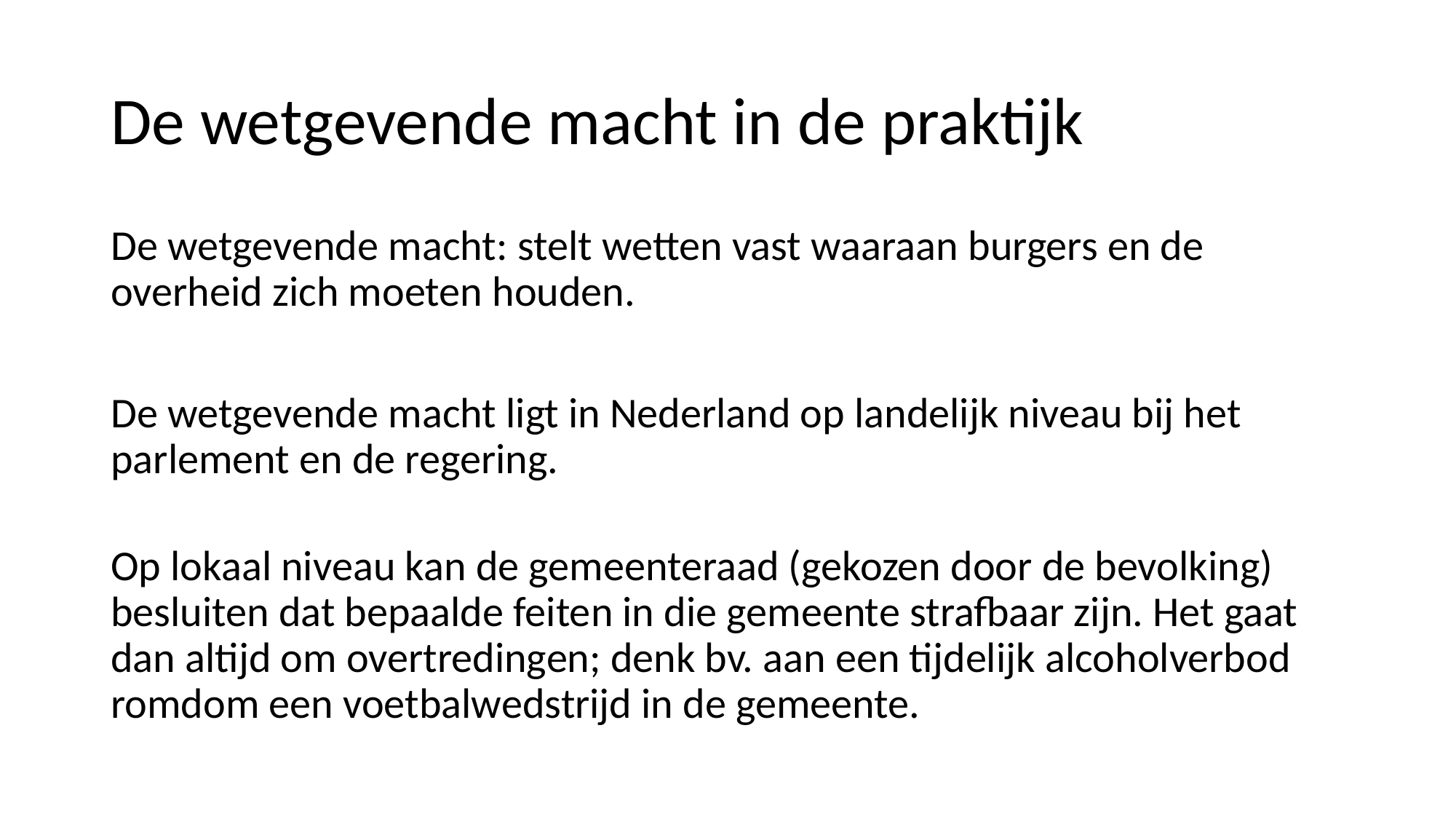

# De wetgevende macht in de praktijk
De wetgevende macht: stelt wetten vast waaraan burgers en de overheid zich moeten houden.

De wetgevende macht ligt in Nederland op landelijk niveau bij het parlement en de regering.
Op lokaal niveau kan de gemeenteraad (gekozen door de bevolking) besluiten dat bepaalde feiten in die gemeente strafbaar zijn. Het gaat dan altijd om overtredingen; denk bv. aan een tijdelijk alcoholverbod romdom een voetbalwedstrijd in de gemeente.